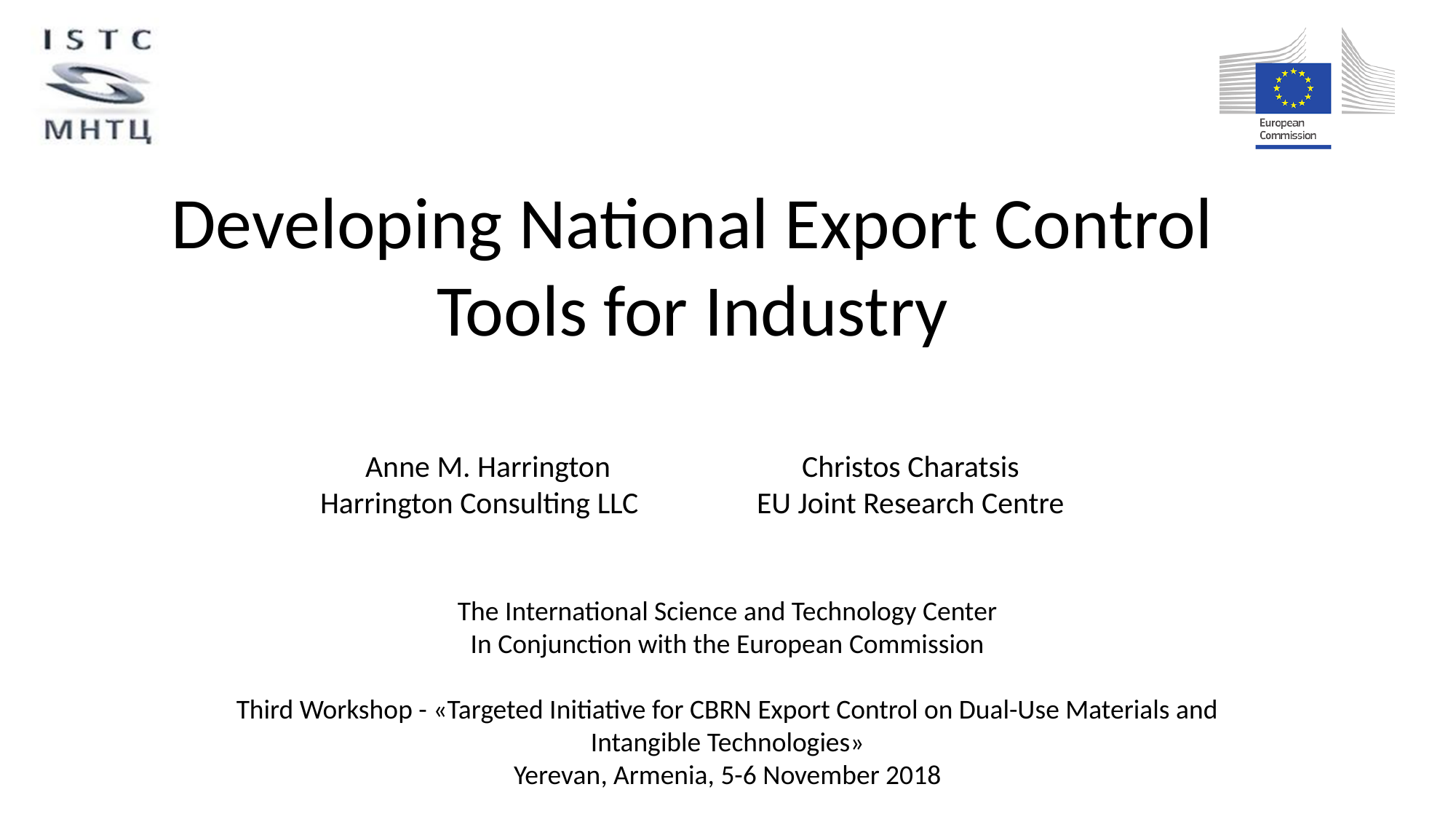

# Developing National Export Control Tools for Industry Anne M. Harrington		Christos Charatsis Harrington Consulting LLC		EU Joint Research Centre
The International Science and Technology Center
In Conjunction with the European Commission

Third Workshop - «Targeted Initiative for CBRN Export Control on Dual-Use Materials and Intangible Technologies»
Yerevan, Armenia, 5-6 November 2018